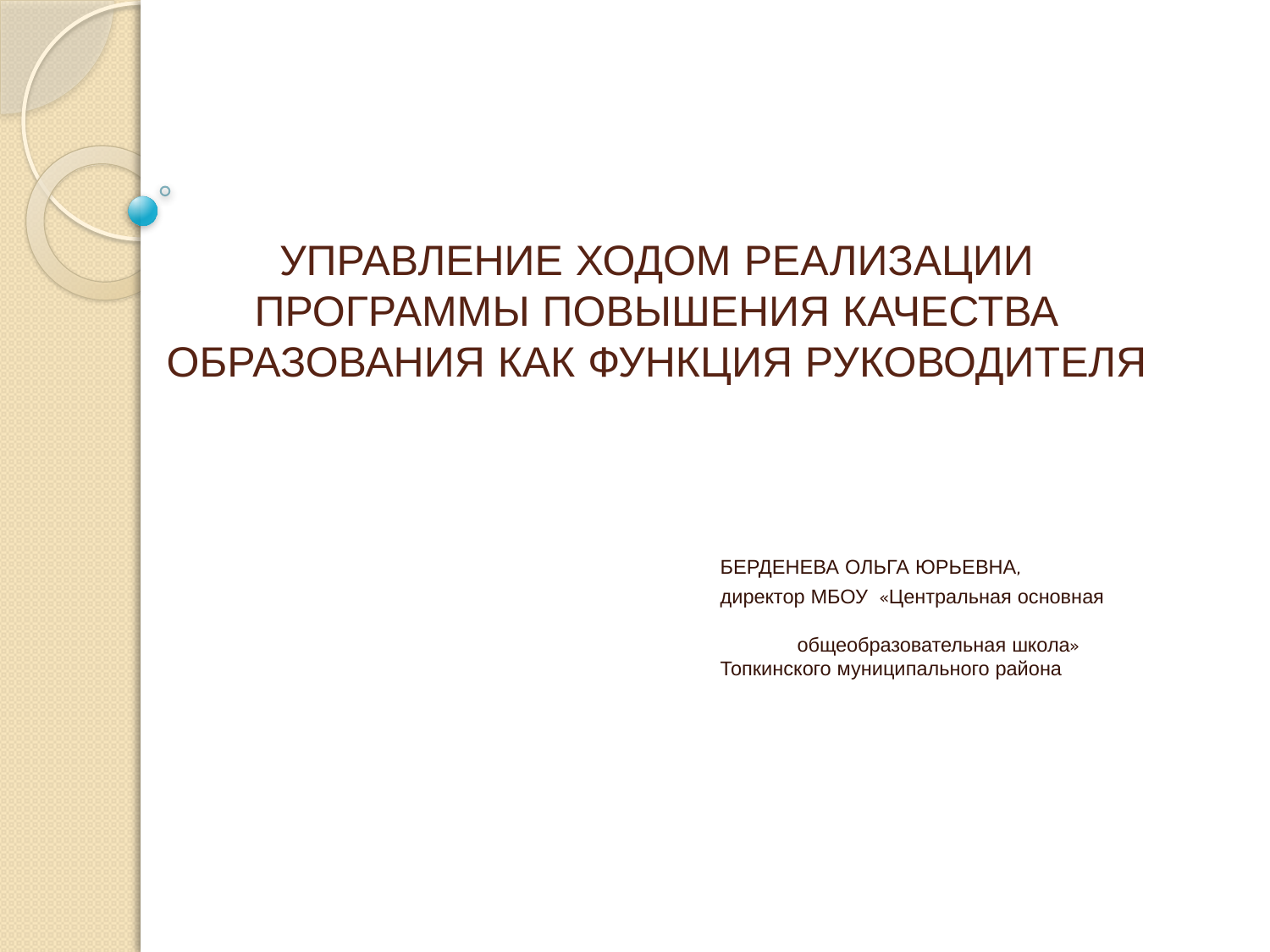

# УПРАВЛЕНИЕ ХОДОМ РЕАЛИЗАЦИИ ПРОГРАММЫ ПОВЫШЕНИЯ КАЧЕСТВА ОБРАЗОВАНИЯ КАК ФУНКЦИЯ РУКОВОДИТЕЛЯ

БЕРДЕНЕВА ОЛЬГА ЮРЬЕВНА,
директор МБОУ  «Центральная основная                                                                                               общеобразовательная школа» Топкинского муниципального района